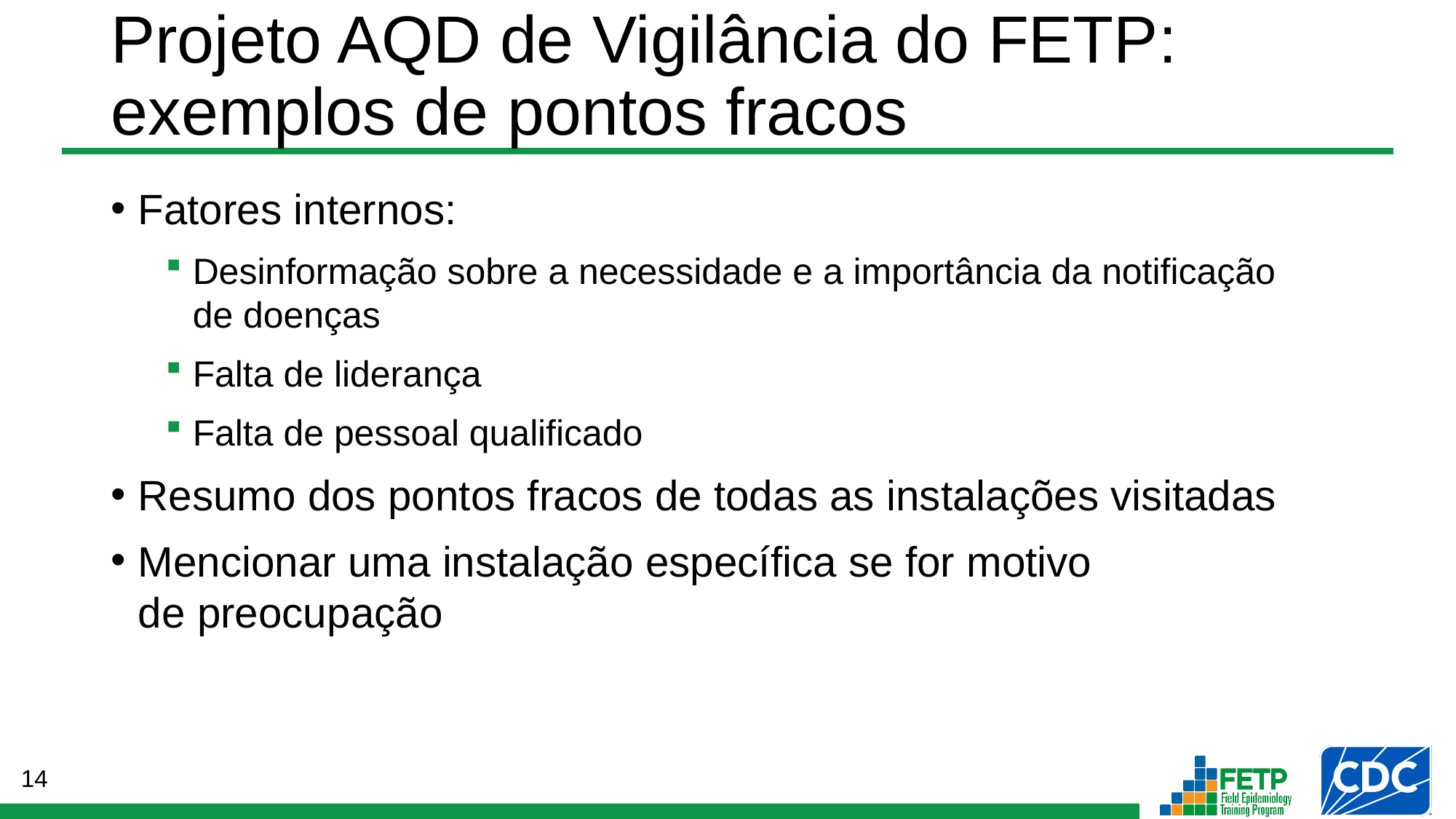

# Projeto AQD de Vigilância do FETP: exemplos de pontos fracos
Fatores internos:
Desinformação sobre a necessidade e a importância da notificação
de doenças
Falta de liderança
Falta de pessoal qualificado
Resumo dos pontos fracos de todas as instalações visitadas
Mencionar uma instalação específica se for motivo
de preocupação